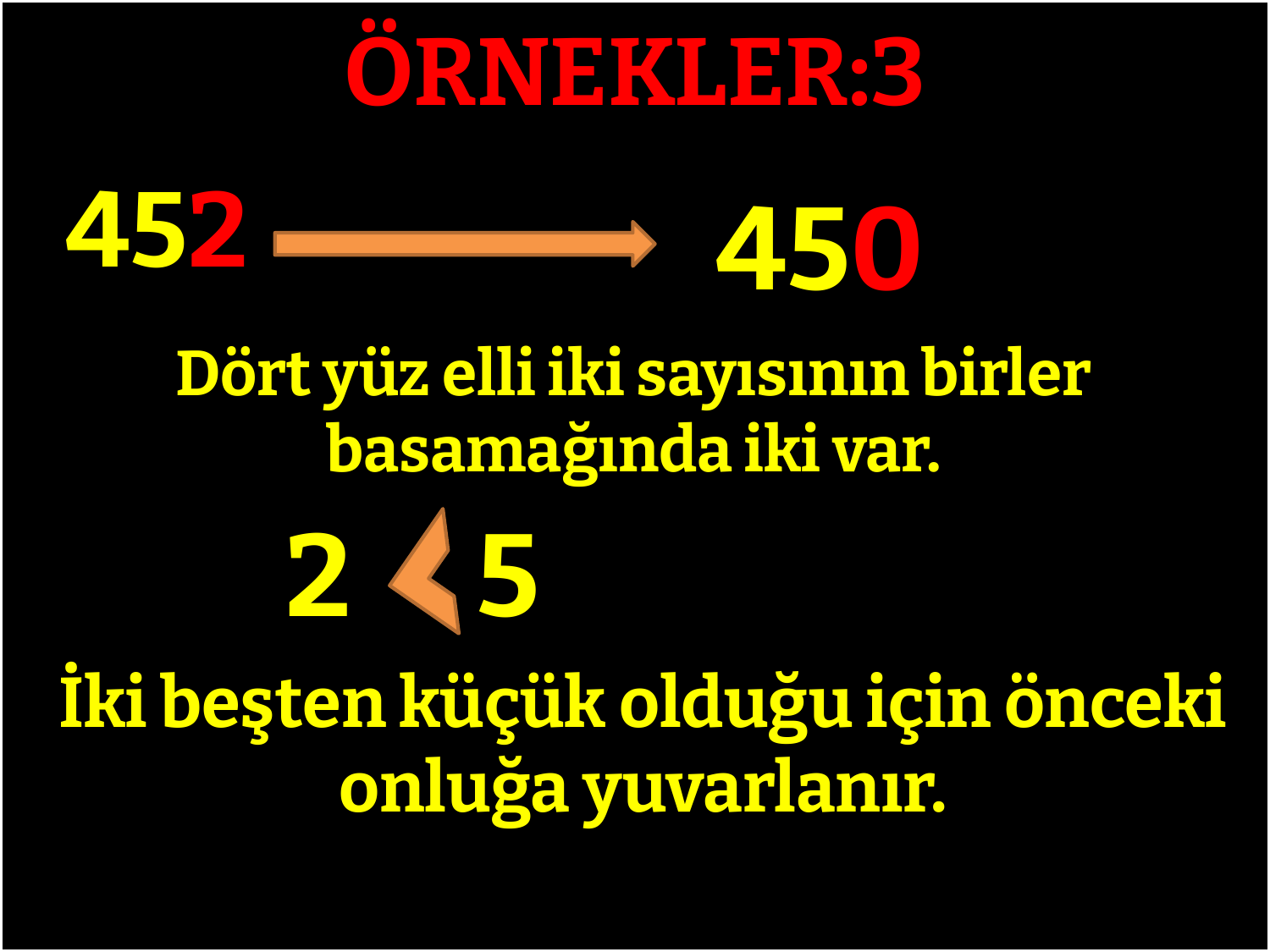

ÖRNEKLER:3
452
450

#
Dört yüz elli iki sayısının birler basamağında iki var.
2
5

İki beşten küçük olduğu için önceki onluğa yuvarlanır.